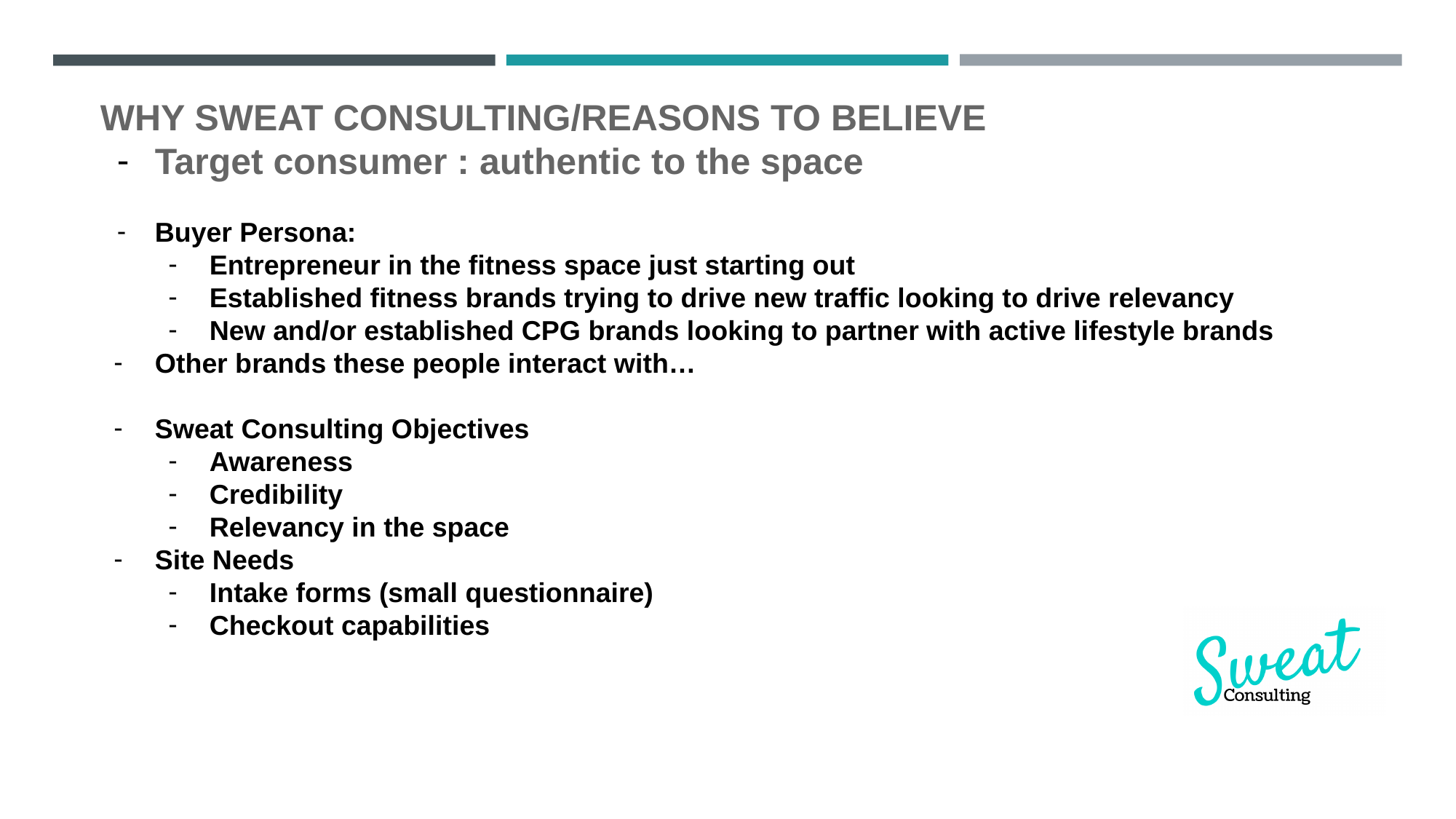

WHY SWEAT CONSULTING/REASONS TO BELIEVE
Target consumer : authentic to the space

Buyer Persona:
Entrepreneur in the fitness space just starting out
Established fitness brands trying to drive new traffic looking to drive relevancy
New and/or established CPG brands looking to partner with active lifestyle brands
Other brands these people interact with…

Sweat Consulting Objectives
Awareness
Credibility
Relevancy in the space
Site Needs
Intake forms (small questionnaire)
Checkout capabilities